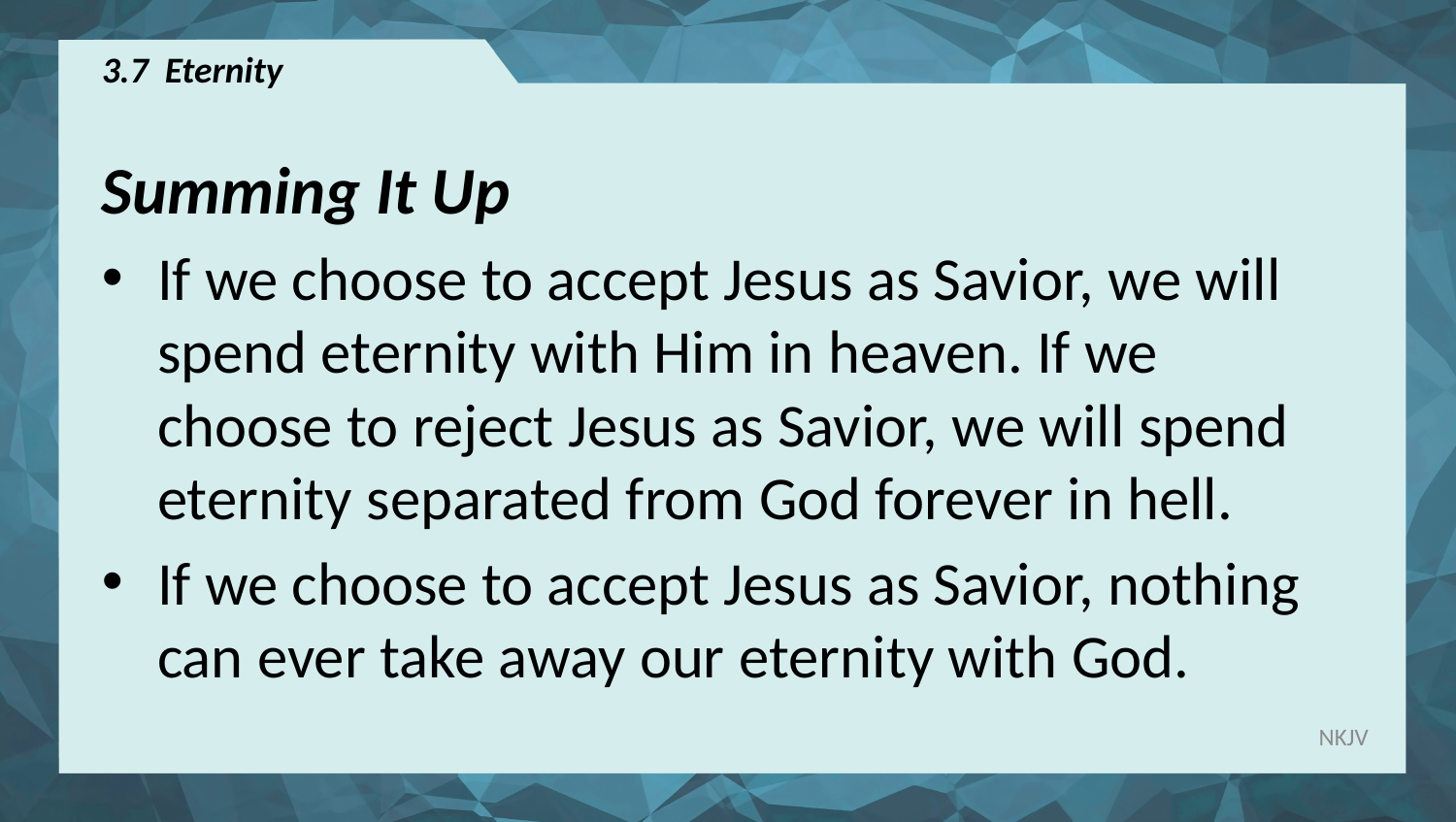

# 3.7  Eternity
Summing It Up
If we choose to accept Jesus as Savior, we will spend eternity with Him in heaven. If we choose to reject Jesus as Savior, we will spend eternity separated from God forever in hell.
If we choose to accept Jesus as Savior, nothing can ever take away our eternity with God.
NKJV